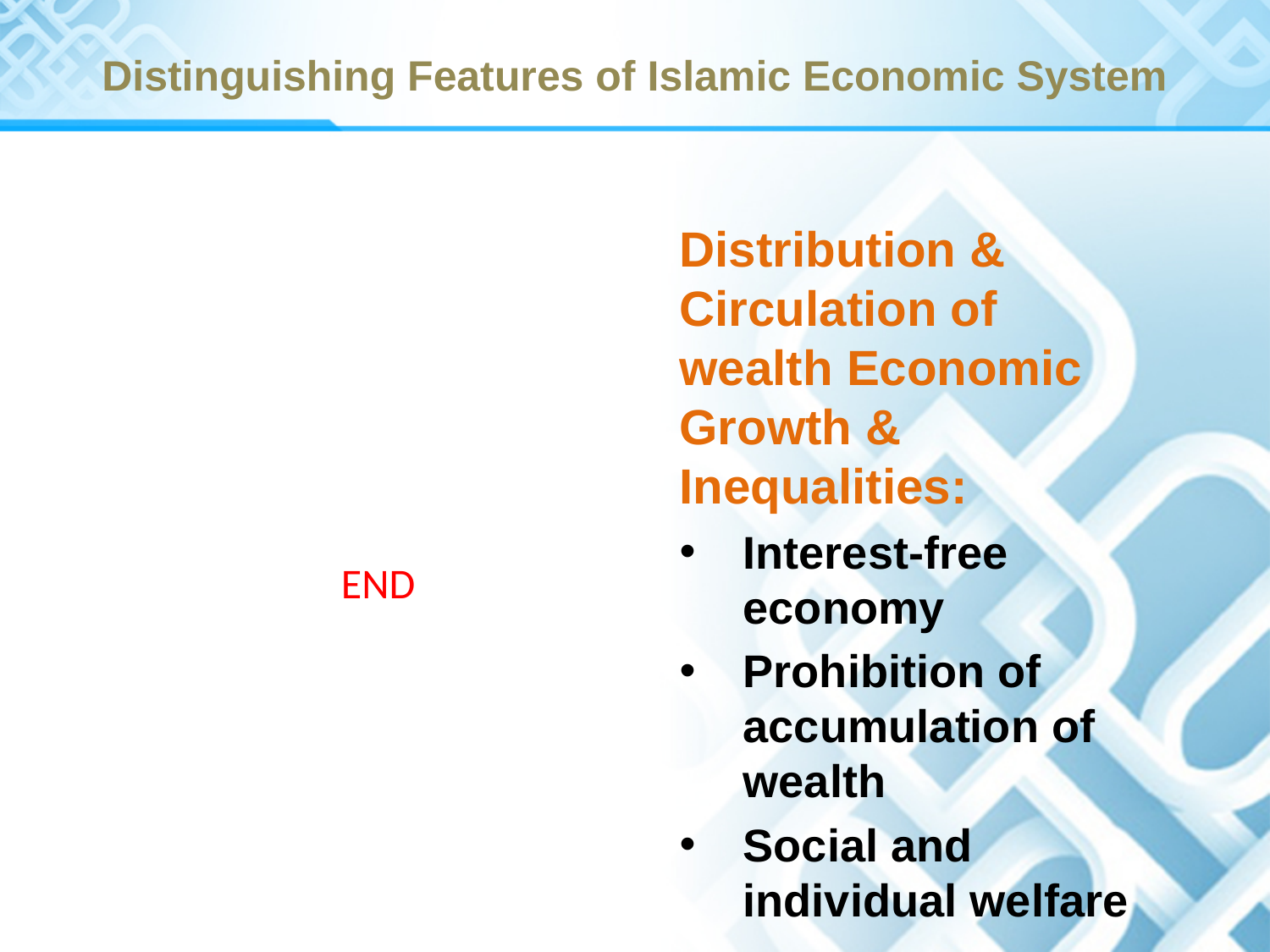

Distinguishing Features of Islamic Economic System
Distribution & Circulation of wealth Economic Growth & Inequalities:
Interest-free economy
Prohibition of accumulation of wealth
Social and individual welfare
END